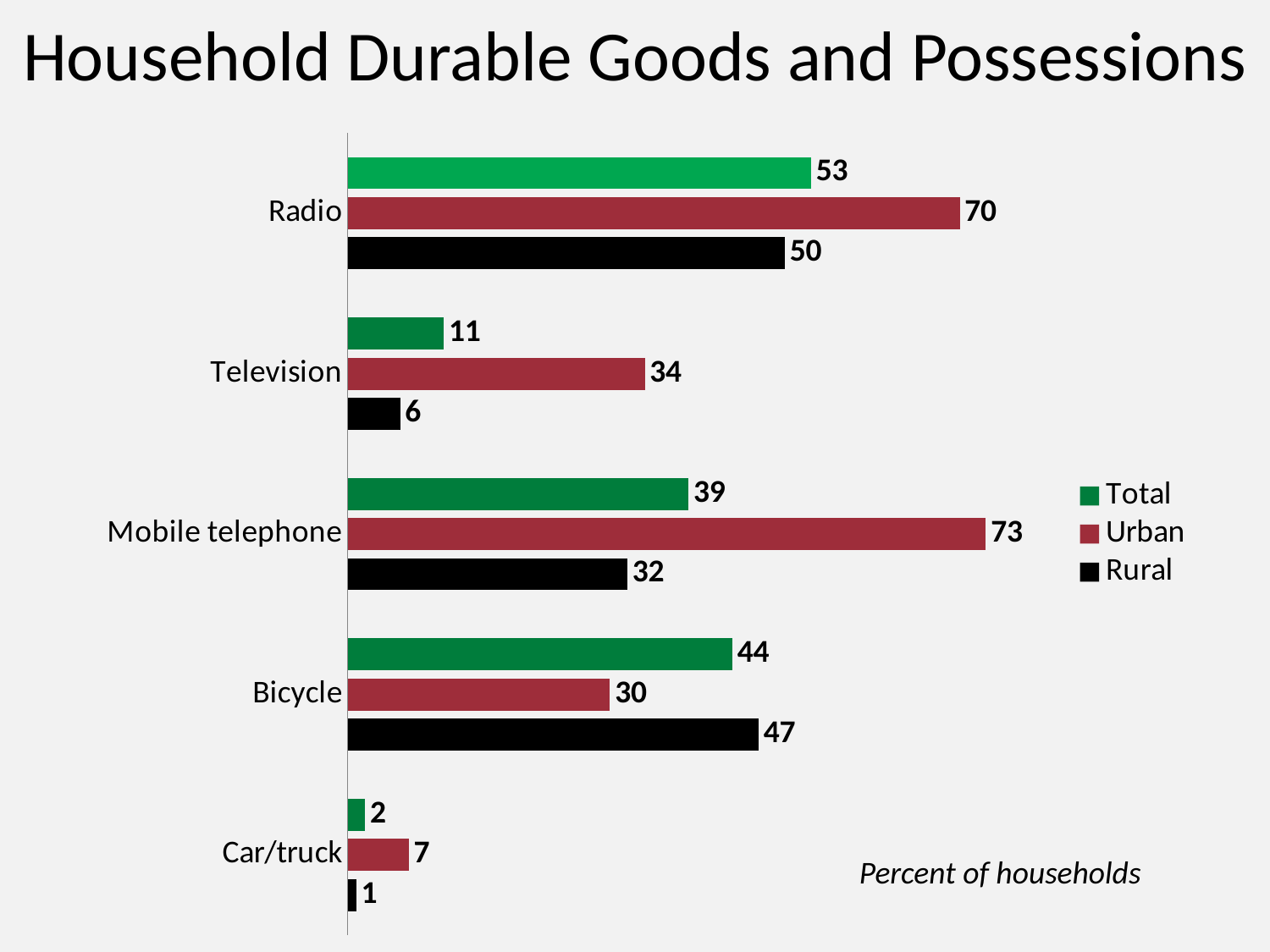

# Household Durable Goods and Possessions

### Chart

| Category | Rural | Urban | Total |
|---|---|---|---|
| Car/truck | 1.0 | 7.0 | 2.0 |
| Bicycle | 47.0 | 30.0 | 44.0 |
| Mobile telephone | 32.0 | 73.0 | 39.0 |
| Television | 6.0 | 34.0 | 11.0 |
| Radio | 50.0 | 70.0 | 53.0 |
Percent of households